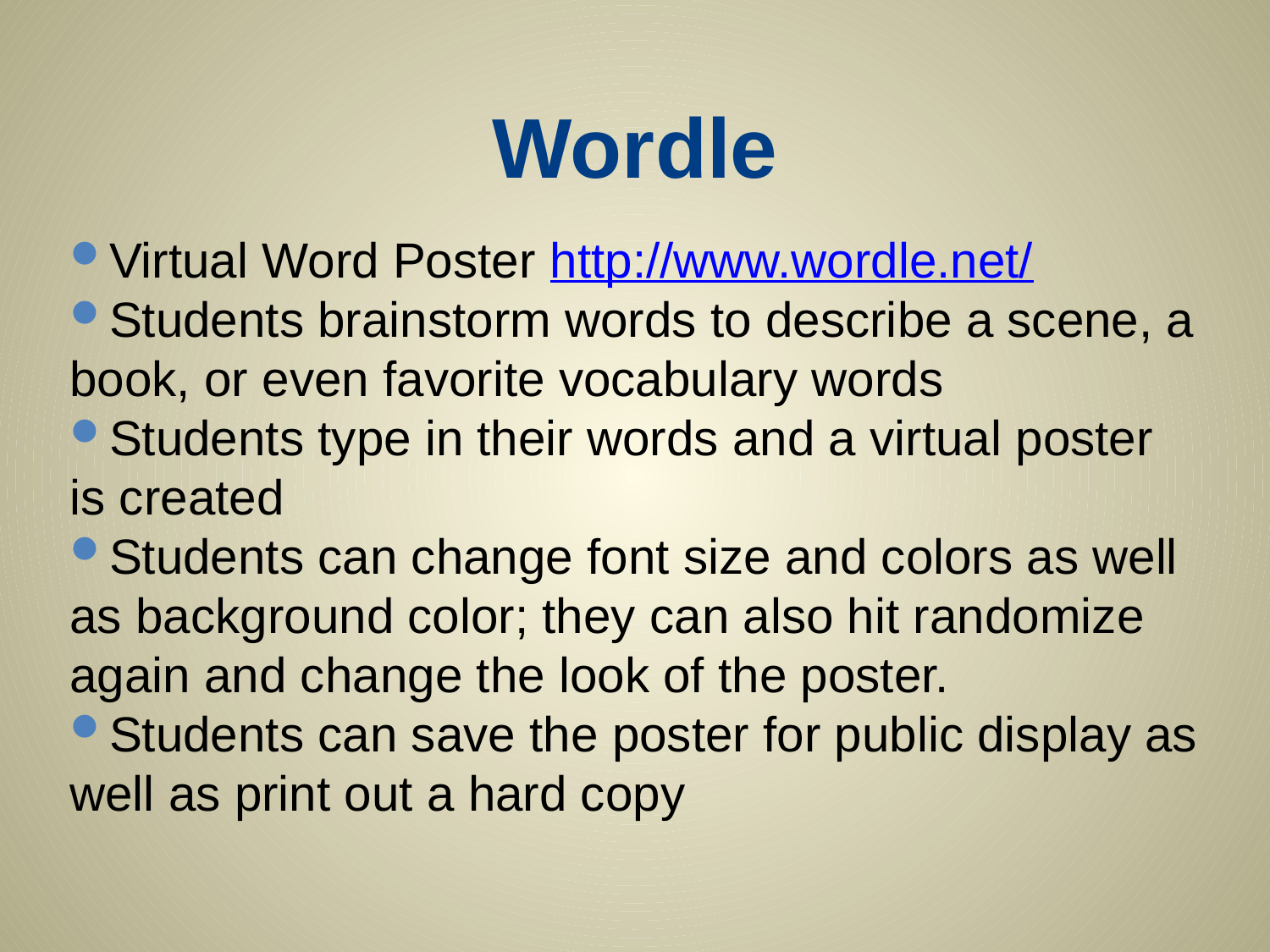

# Wordle
Virtual Word Poster http://www.wordle.net/
Students brainstorm words to describe a scene, a book, or even favorite vocabulary words
Students type in their words and a virtual poster is created
Students can change font size and colors as well as background color; they can also hit randomize again and change the look of the poster.
Students can save the poster for public display as well as print out a hard copy